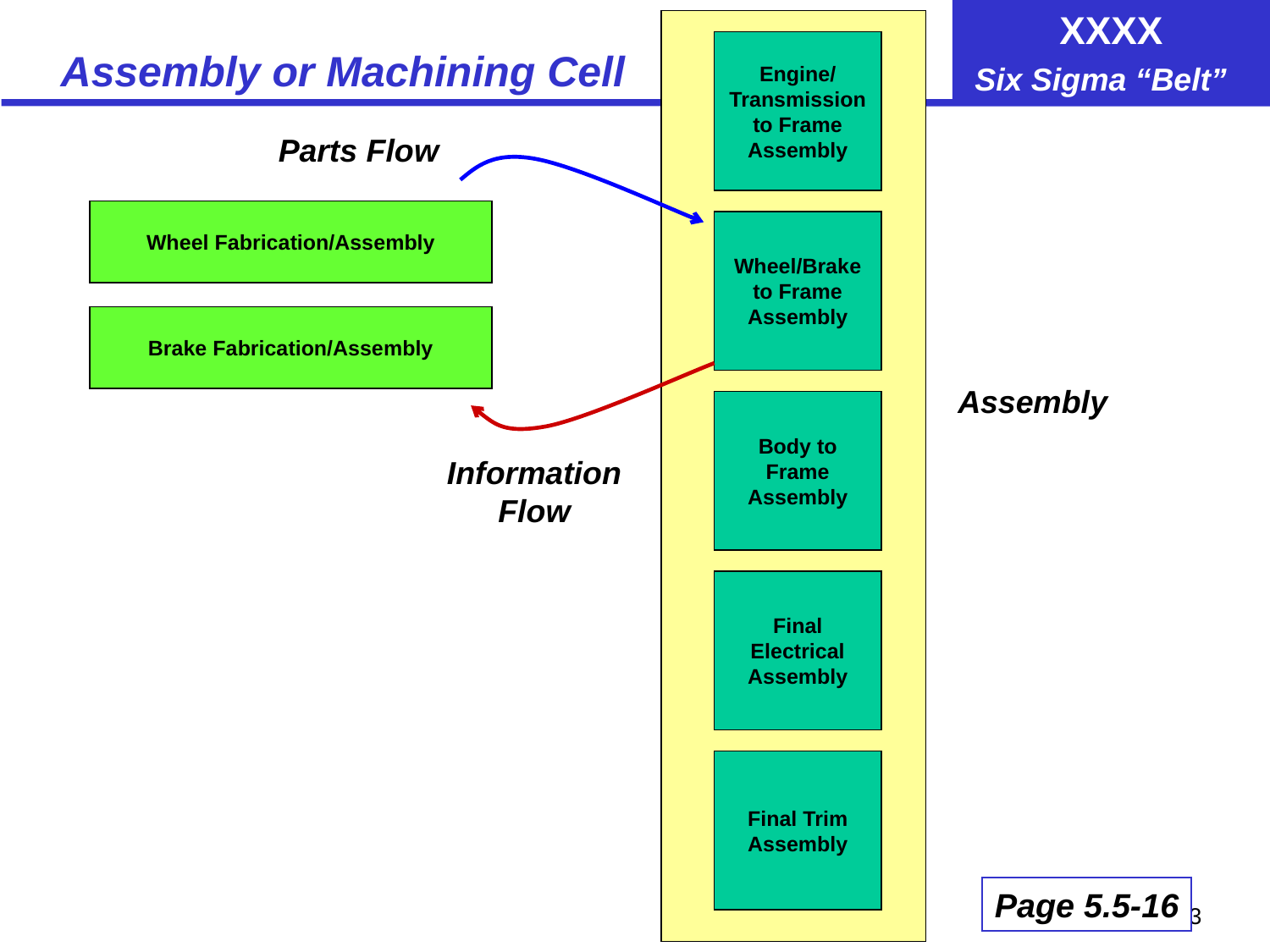

# Assembly or Machining Cell
Engine/ Transmission to Frame Assembly
Parts Flow

Wheel Fabrication/Assembly
Wheel/Brake to Frame Assembly
Brake Fabrication/Assembly

Assembly
Body to Frame Assembly
Information Flow
Final Electrical Assembly
Final Trim Assembly
Page 5.5-16